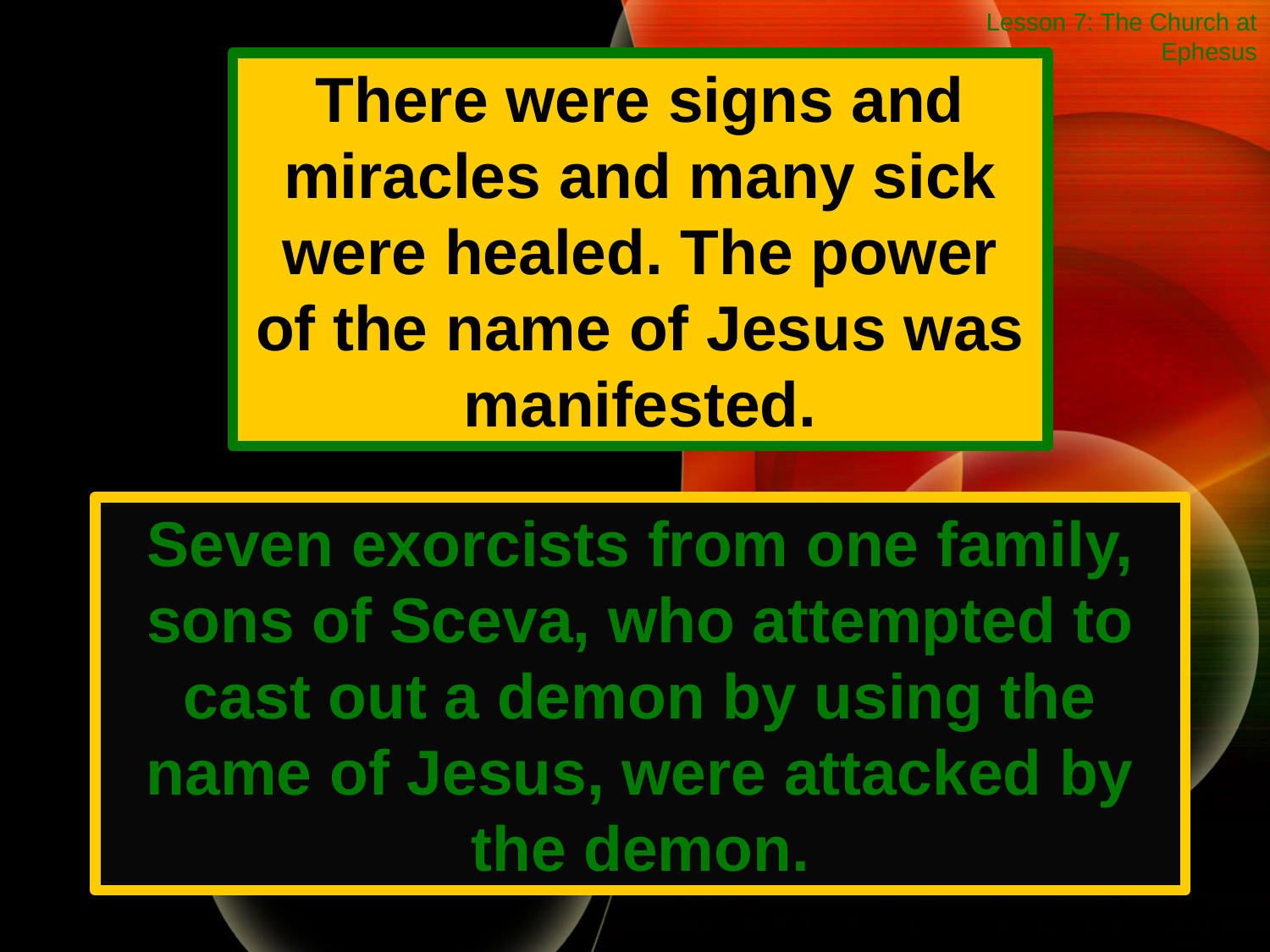

Lesson 7: The Church at Ephesus
There were signs and miracles and many sick were healed. The power of the name of Jesus was manifested.
Seven exorcists from one family, sons of Sceva, who attempted to cast out a demon by using the name of Jesus, were attacked by the demon.